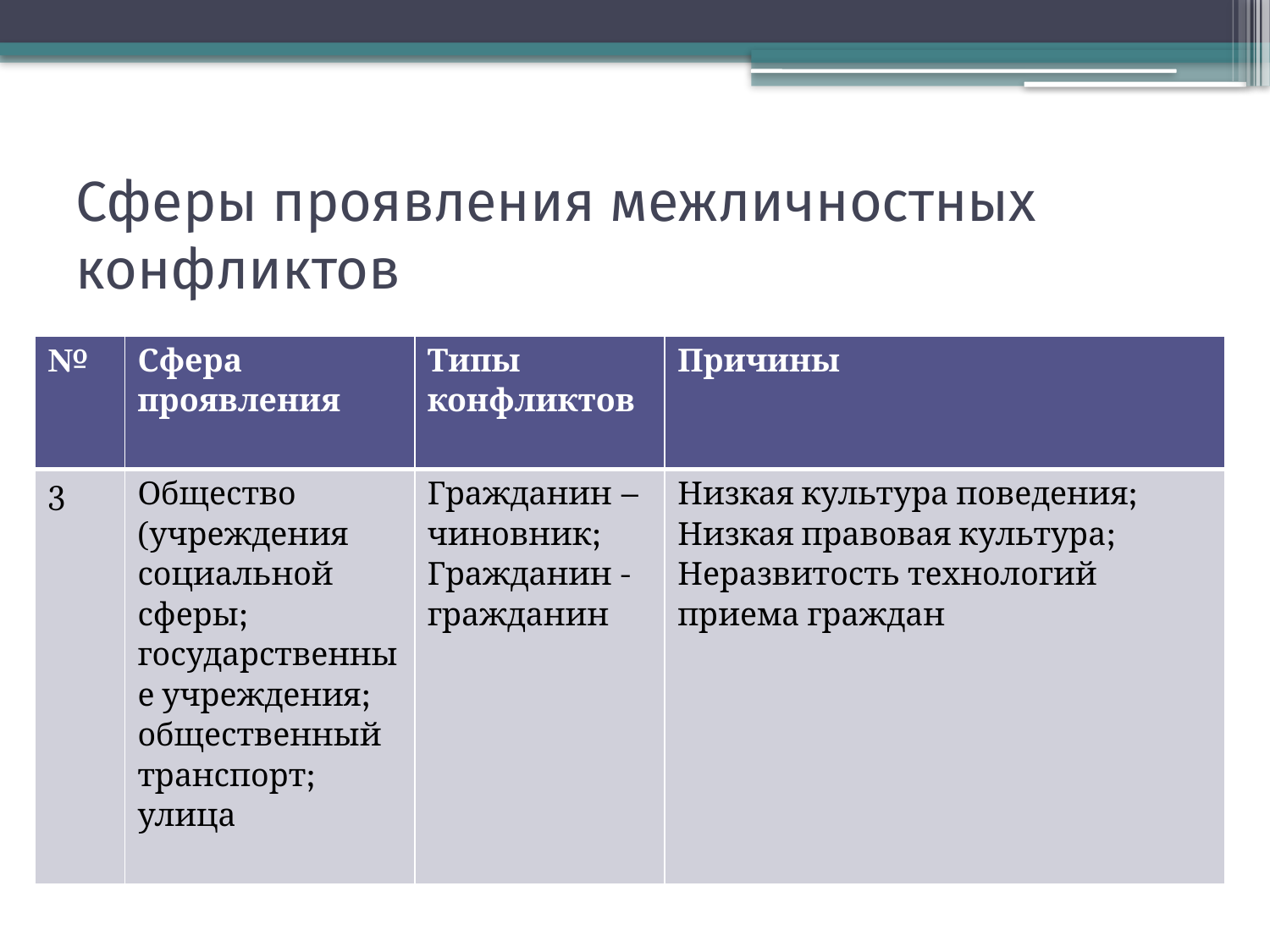

# Сферы проявления межличностных конфликтов
| № | Сфера проявления | Типы конфликтов | Причины |
| --- | --- | --- | --- |
| 3 | Общество (учреждения социальной сферы; государственные учреждения; общественный транспорт; улица | Гражданин – чиновник; Гражданин - гражданин | Низкая культура поведения; Низкая правовая культура; Неразвитость технологий приема граждан |